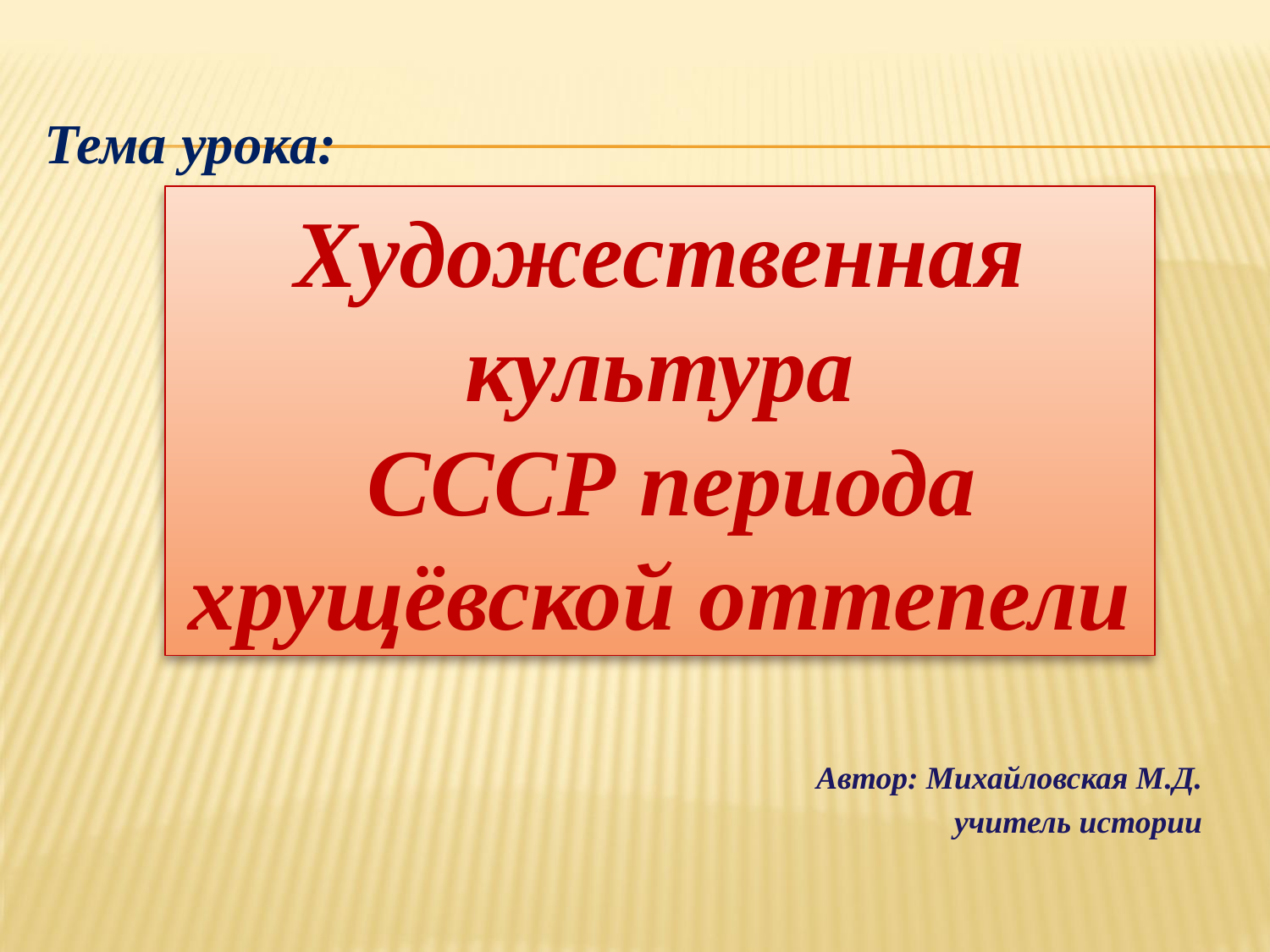

Тема урока:

Художественная культура
 СССР периода хрущёвской оттепели

Автор: Михайловская М.Д.
учитель истории